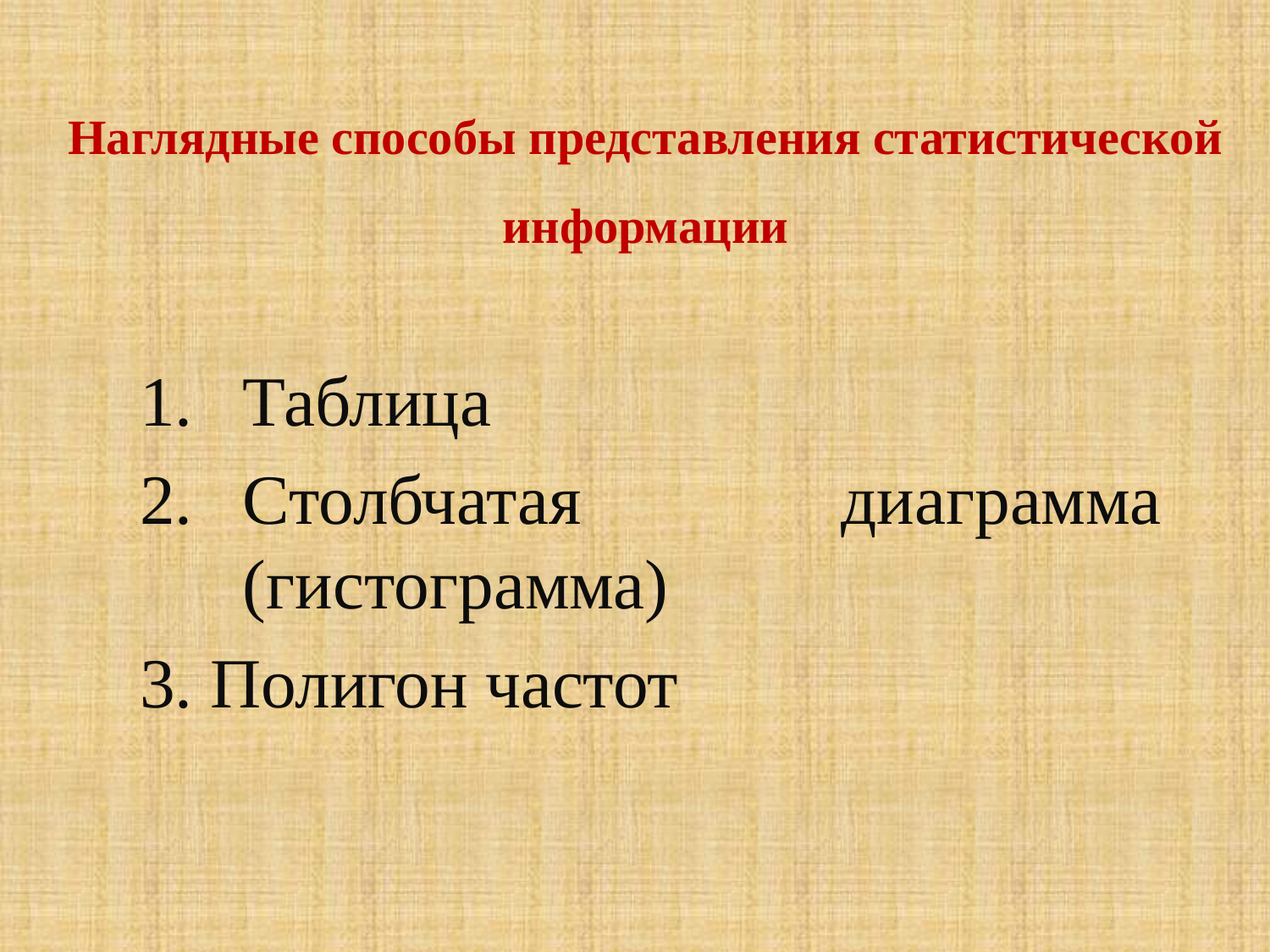

# Наглядные способы представления статистической информации
Таблица
Столбчатая диаграмма (гистограмма)
3. Полигон частот